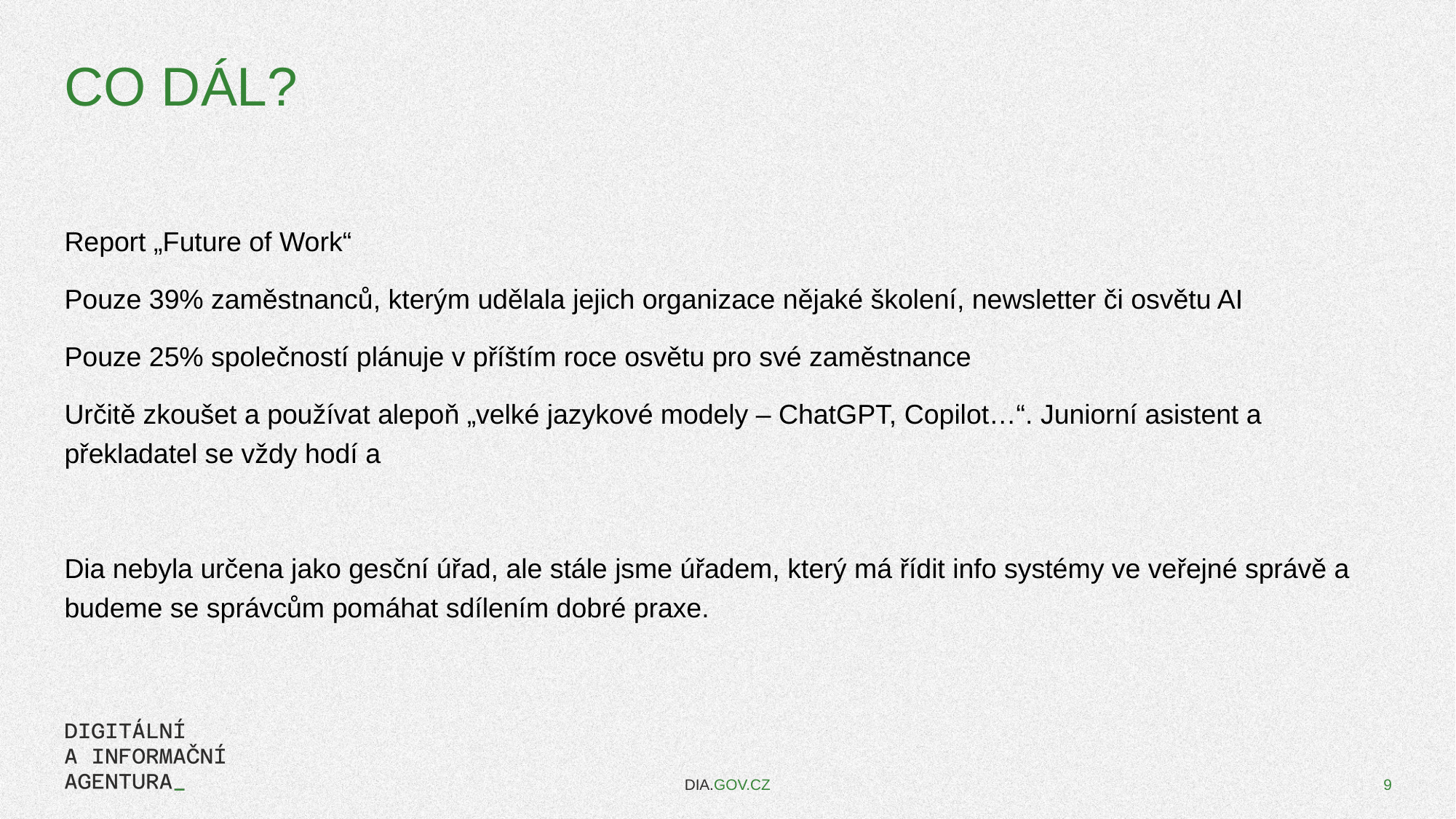

# Co DÁL?
Report „Future of Work“
Pouze 39% zaměstnanců, kterým udělala jejich organizace nějaké školení, newsletter či osvětu AI
Pouze 25% společností plánuje v příštím roce osvětu pro své zaměstnance
Určitě zkoušet a používat alepoň „velké jazykové modely – ChatGPT, Copilot…“. Juniorní asistent a překladatel se vždy hodí a

Dia nebyla určena jako gesční úřad, ale stále jsme úřadem, který má řídit info systémy ve veřejné správě a budeme se správcům pomáhat sdílením dobré praxe.

DIA.GOV.CZ
9